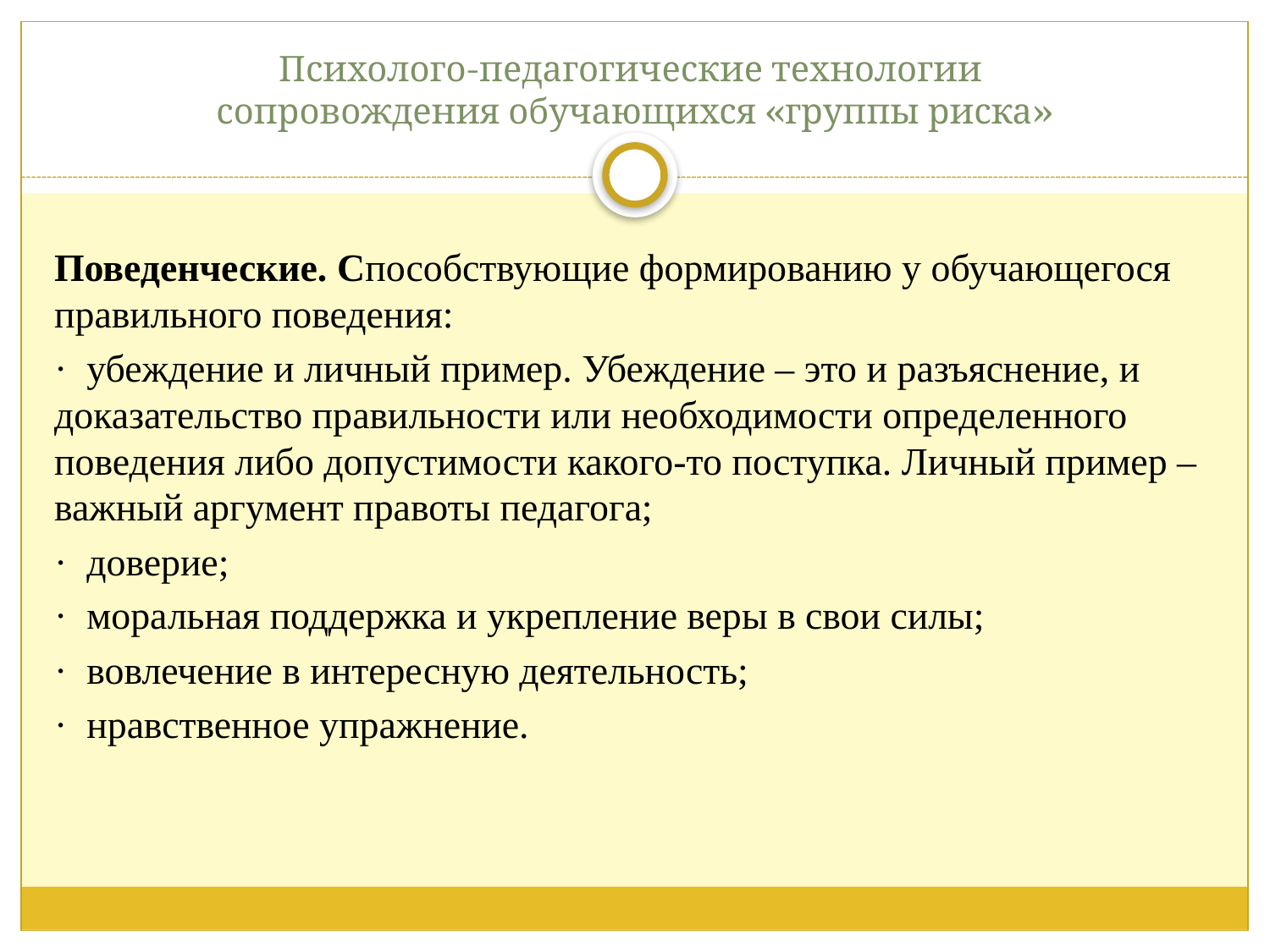

# Психолого-педагогические технологии сопровождения обучающихся «группы риска»
Поведенческие. Способствующие формированию у обучающегося  правильного поведения:
·  убеждение и личный пример. Убеждение – это и разъяснение, и доказательство правильности или необходимости определенного поведения либо допустимости какого-то поступка. Личный пример – важный аргумент правоты педагога;
·  доверие;
·  моральная поддержка и укрепление веры в свои силы;
·  вовлечение в интересную деятельность;
·  нравственное упражнение.